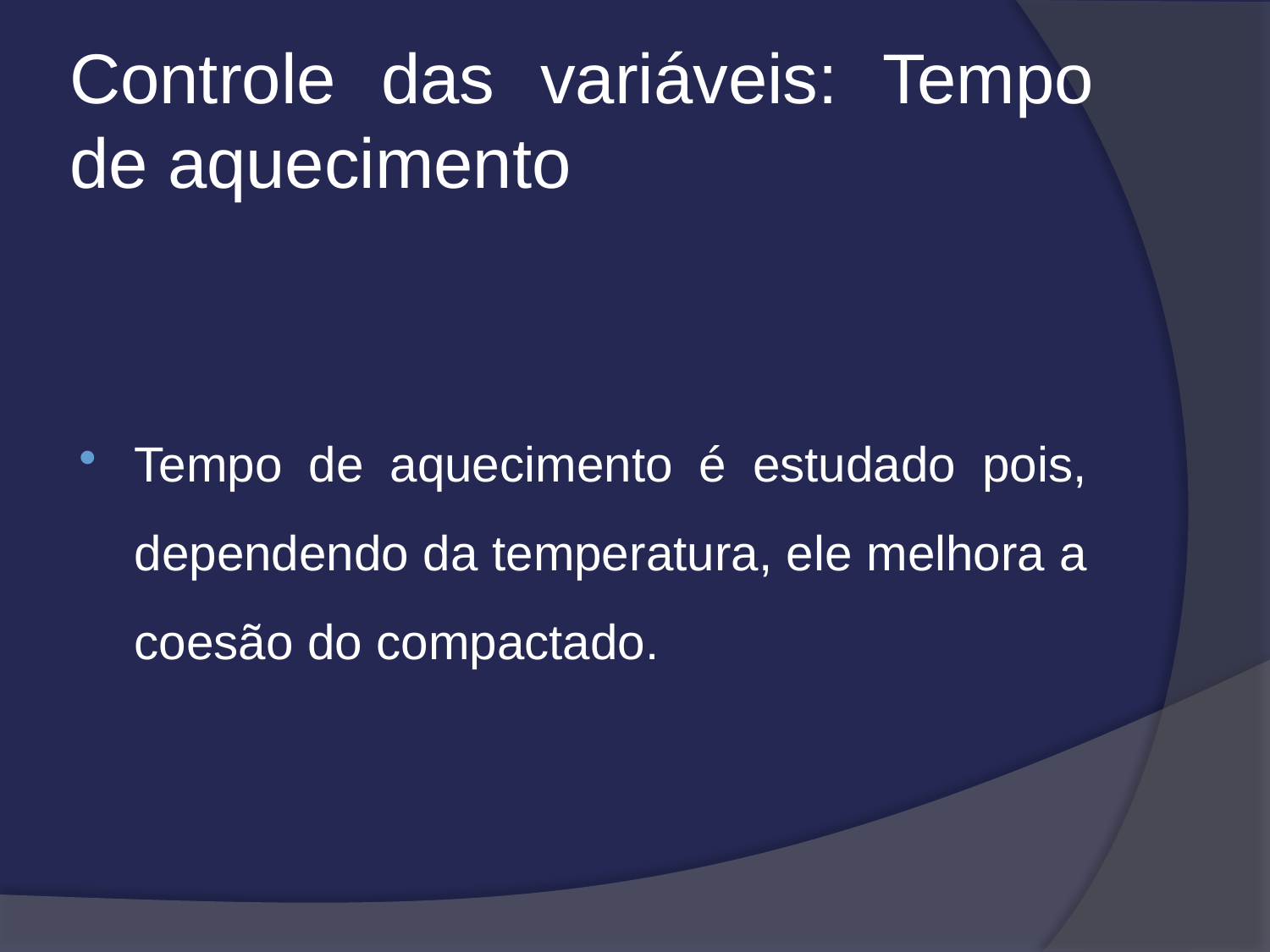

# Controle das variáveis: Tempo de aquecimento
Tempo de aquecimento é estudado pois, dependendo da temperatura, ele melhora a coesão do compactado.